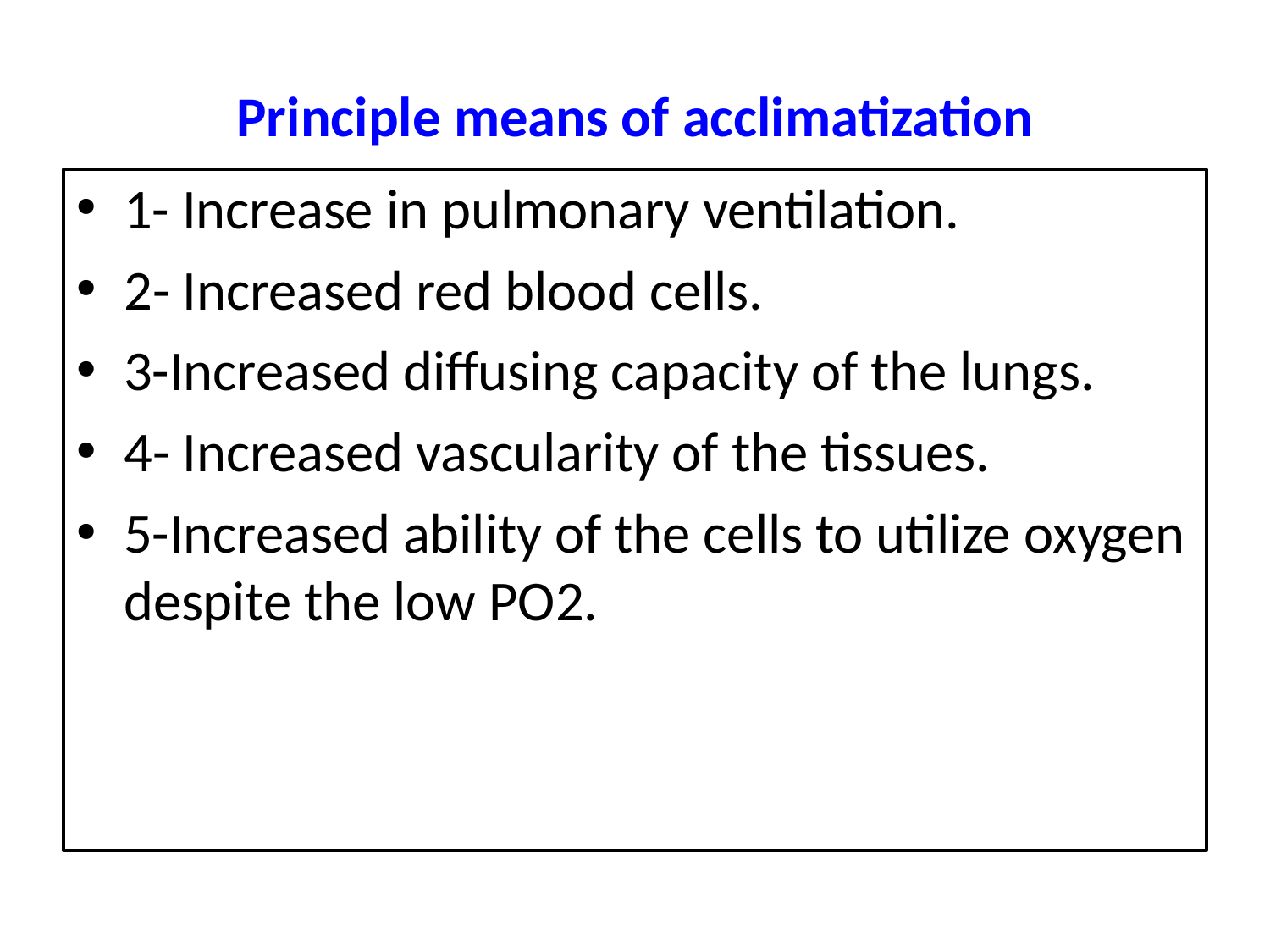

Principle means of acclimatization
1- Increase in pulmonary ventilation.
2- Increased red blood cells.
3-Increased diffusing capacity of the lungs.
4- Increased vascularity of the tissues.
5-Increased ability of the cells to utilize oxygen
despite the low PO2.